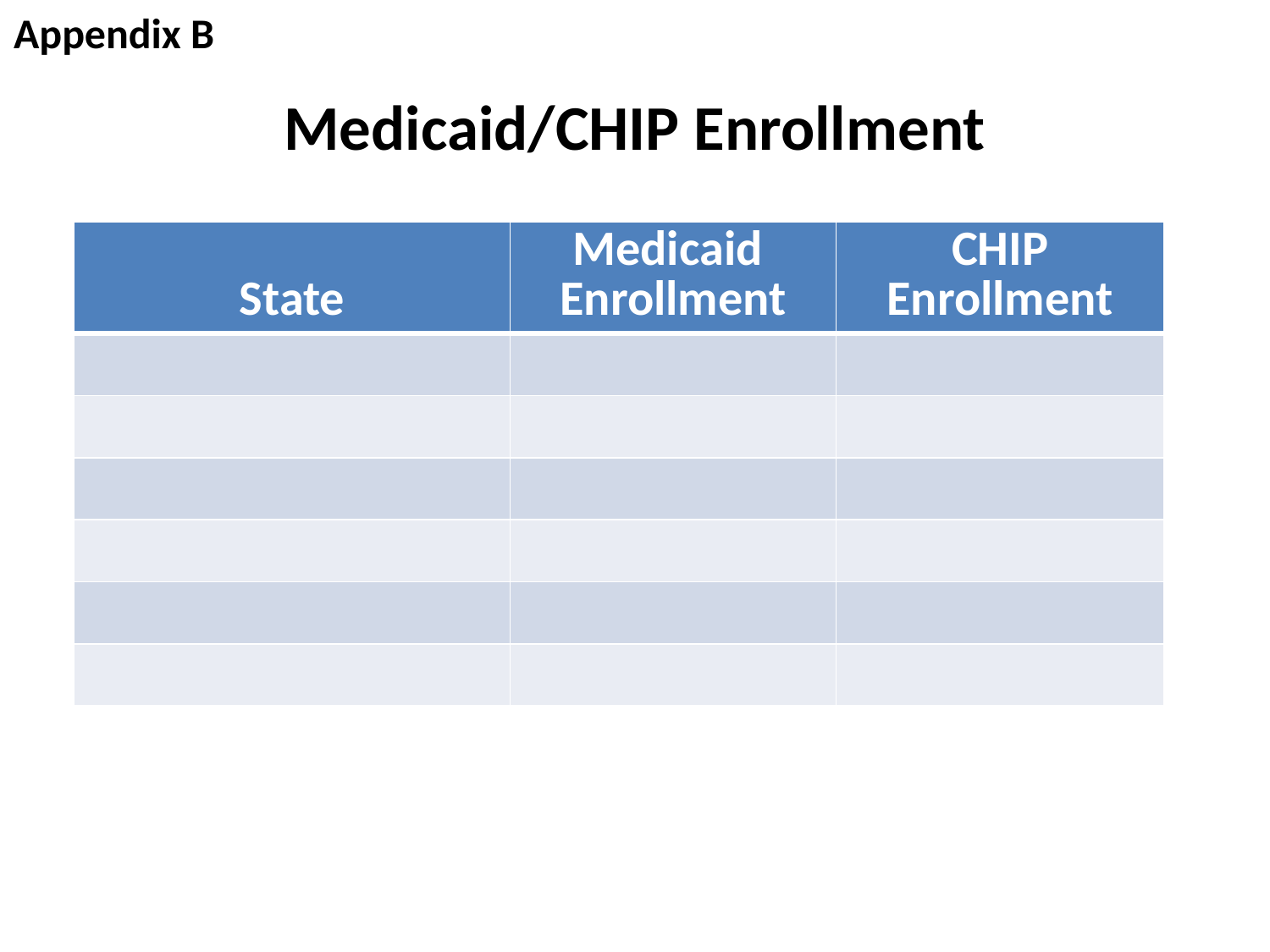

Appendix B
# Medicaid/CHIP Enrollment
| State | Medicaid Enrollment | CHIP Enrollment |
| --- | --- | --- |
|  |  |  |
|  |  |  |
|  |  |  |
|  |  |  |
|  |  |  |
|  |  |  |